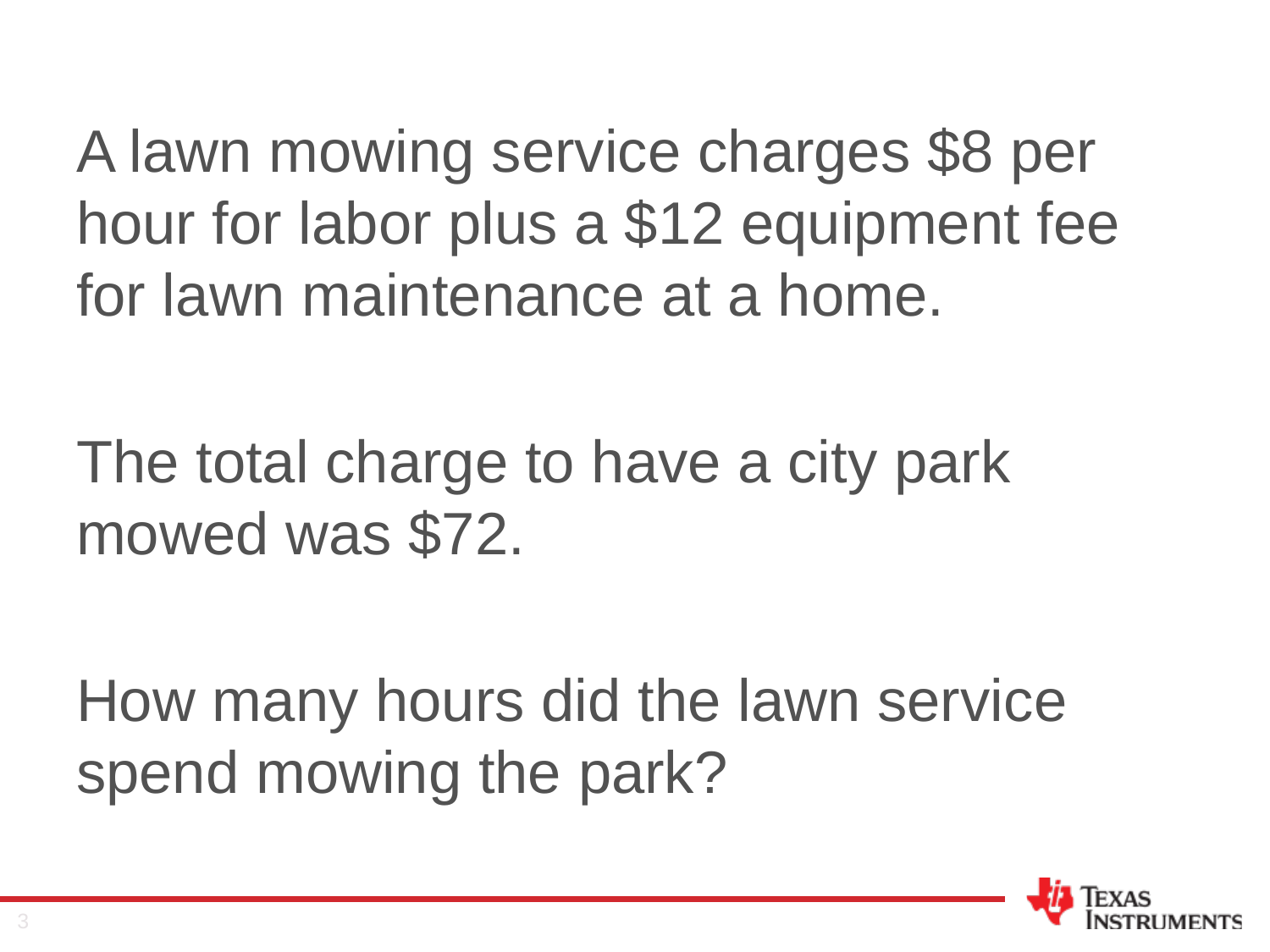

A lawn mowing service charges $8 per hour for labor plus a $12 equipment fee for lawn maintenance at a home.

The total charge to have a city park mowed was $72.

How many hours did the lawn service spend mowing the park?